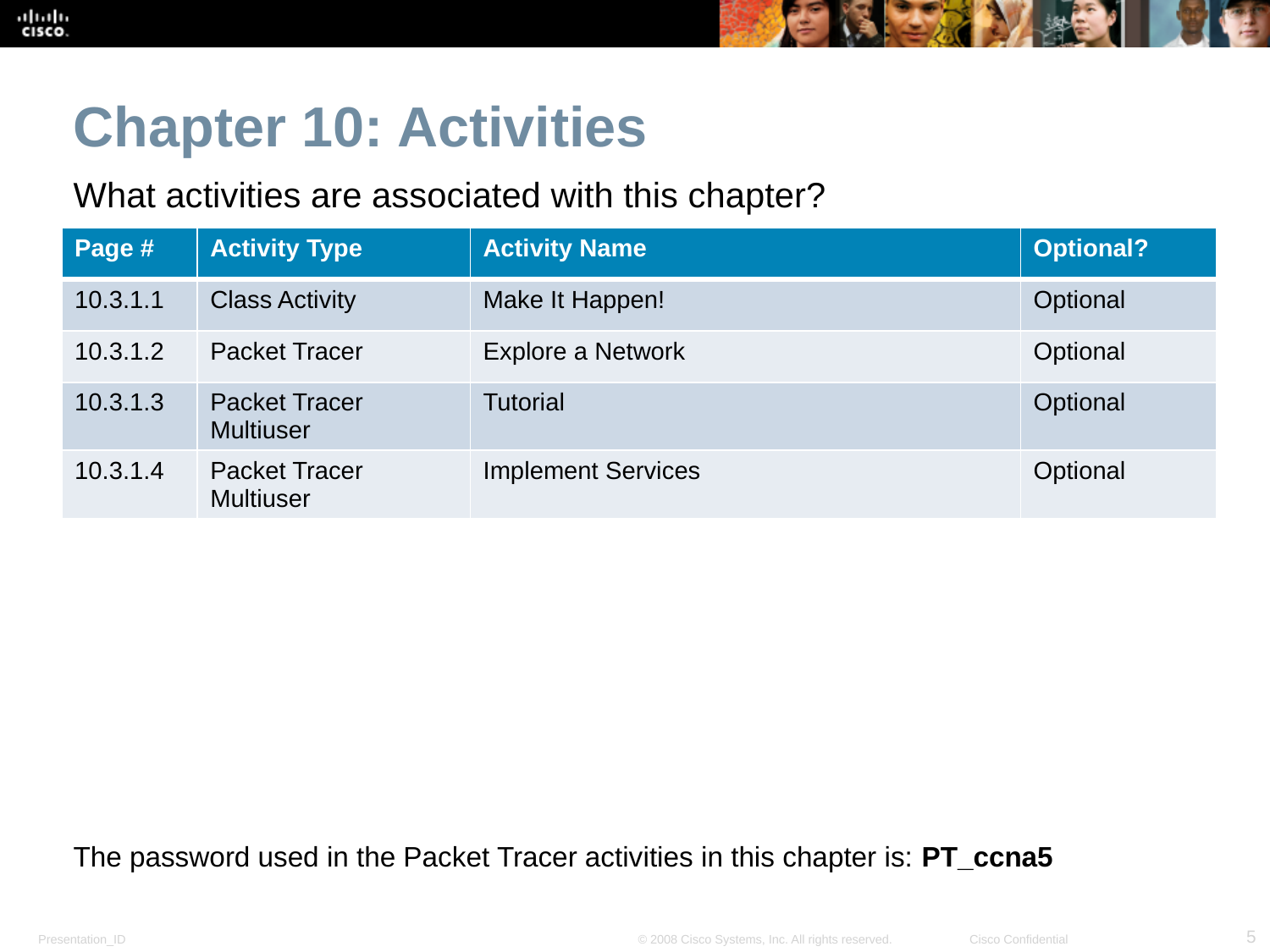

Chapter 10: Activities
What activities are associated with this chapter?

| Page # | Activity Type | Activity Name | Optional? |
| --- | --- | --- | --- |
| 10.3.1.1 | Class Activity | Make It Happen! | Optional |
| 10.3.1.2 | Packet Tracer | Explore a Network | Optional |
| 10.3.1.3 | Packet Tracer Multiuser | Tutorial | Optional |
| 10.3.1.4 | Packet Tracer Multiuser | Implement Services | Optional |
The password used in the Packet Tracer activities in this chapter is: PT_ccna5